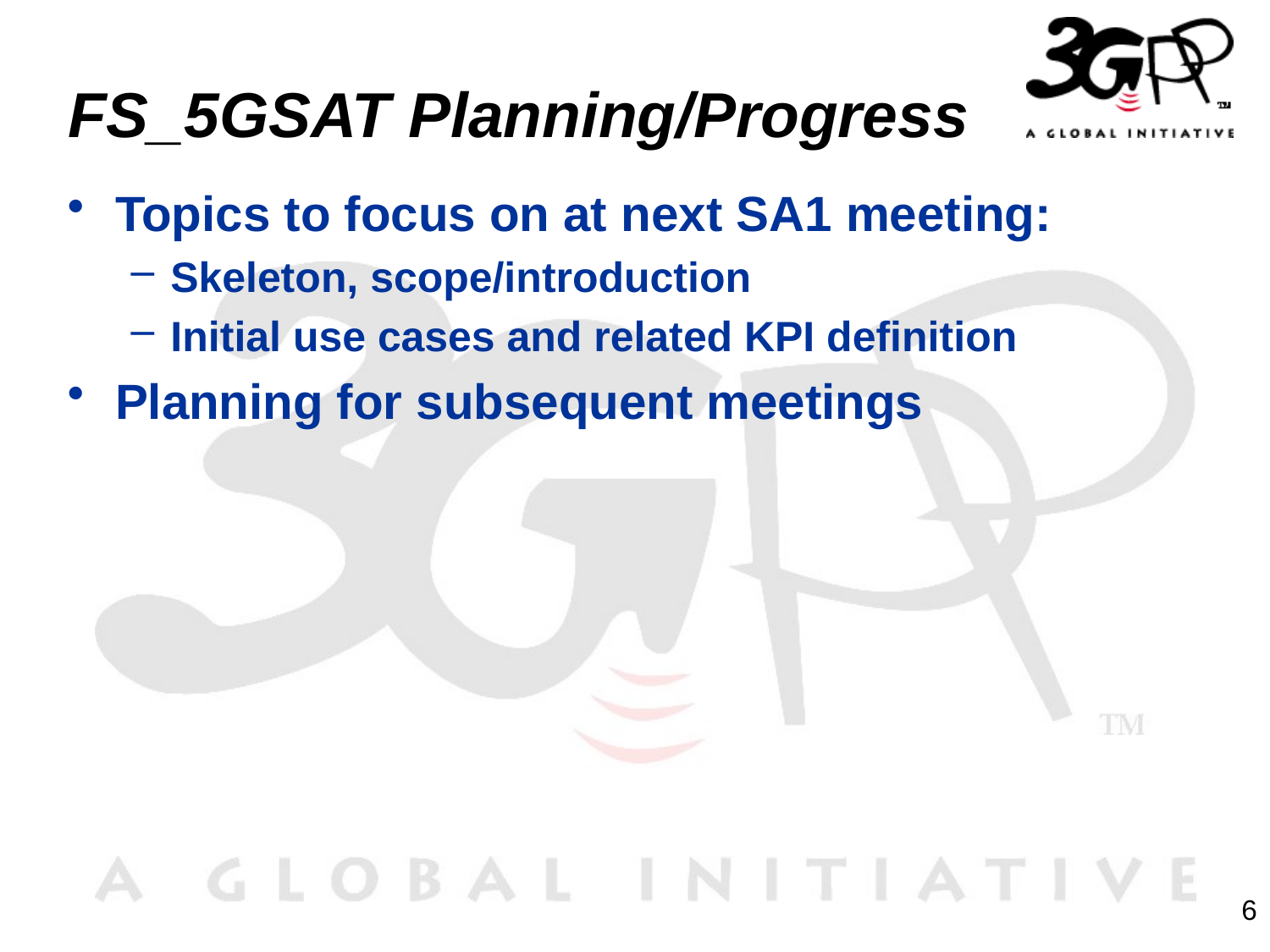

# FS_5GSAT Planning/Progress
Topics to focus on at next SA1 meeting:
Skeleton, scope/introduction
Initial use cases and related KPI definition
Planning for subsequent meetings
6